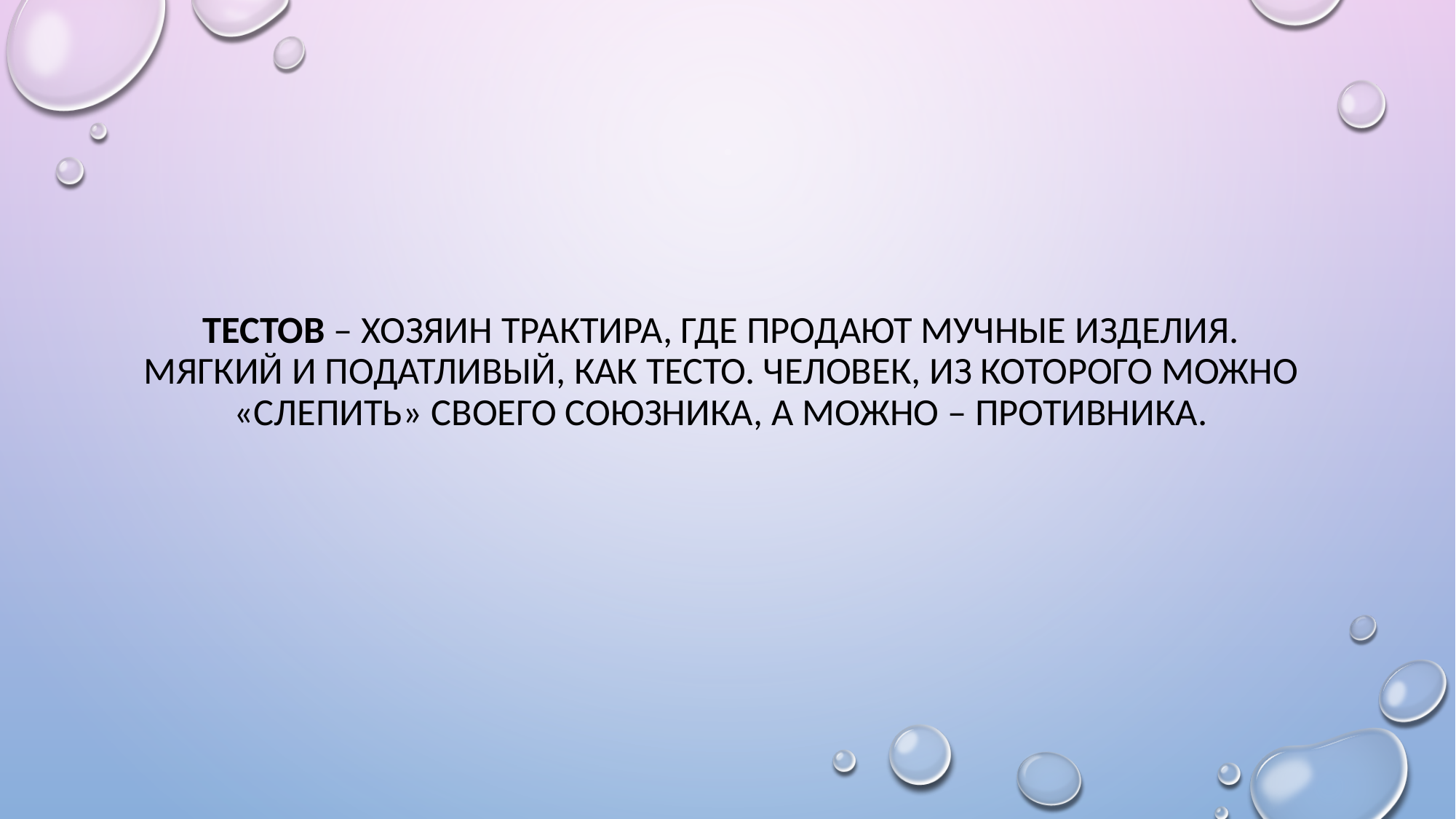

# Тестов – хозяин трактира, где продают мучные изделия. Мягкий и податливый, как тесто. Человек, из которого можно «слепить» своего союзника, а можно – противника.